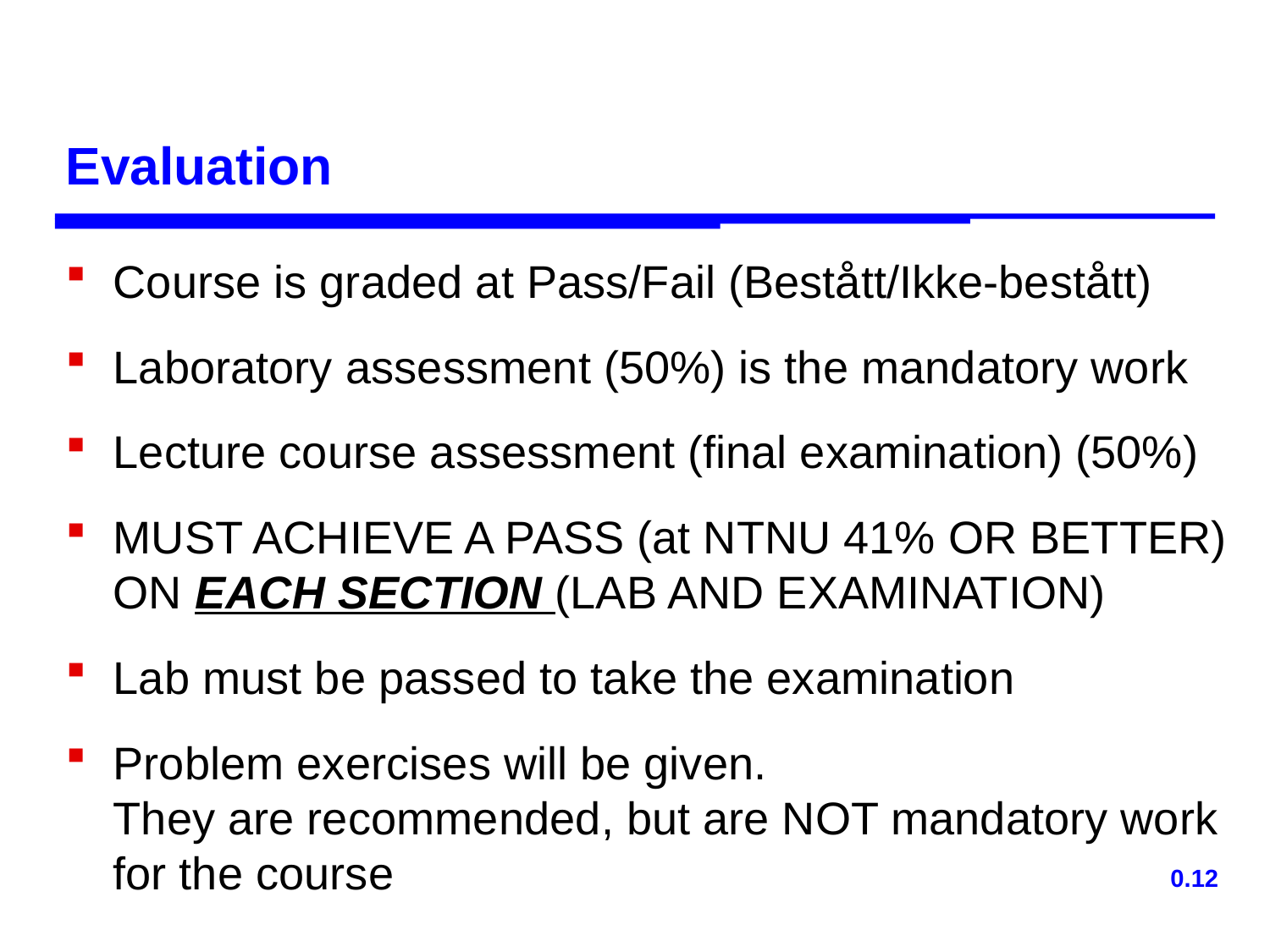

# Evaluation
Course is graded at Pass/Fail (Bestått/Ikke-bestått)
Laboratory assessment (50%) is the mandatory work
Lecture course assessment (final examination) (50%)
MUST ACHIEVE A PASS (at NTNU 41% OR BETTER)
ON EACH SECTION (LAB AND EXAMINATION)
Lab must be passed to take the examination
Problem exercises will be given.
They are recommended, but are NOT mandatory work for the course